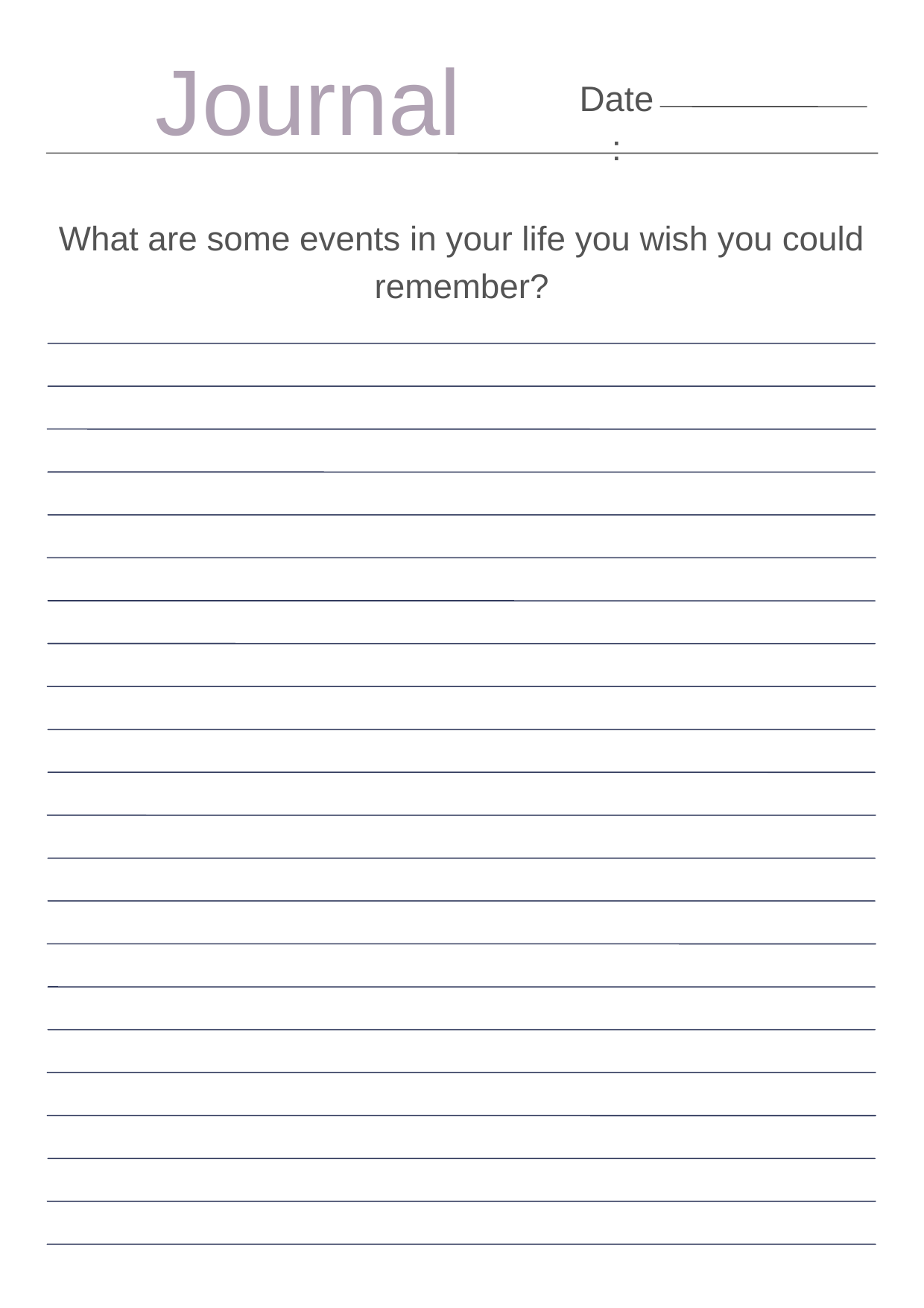

Journal
Date:

What are some events in your life you wish you could remember?